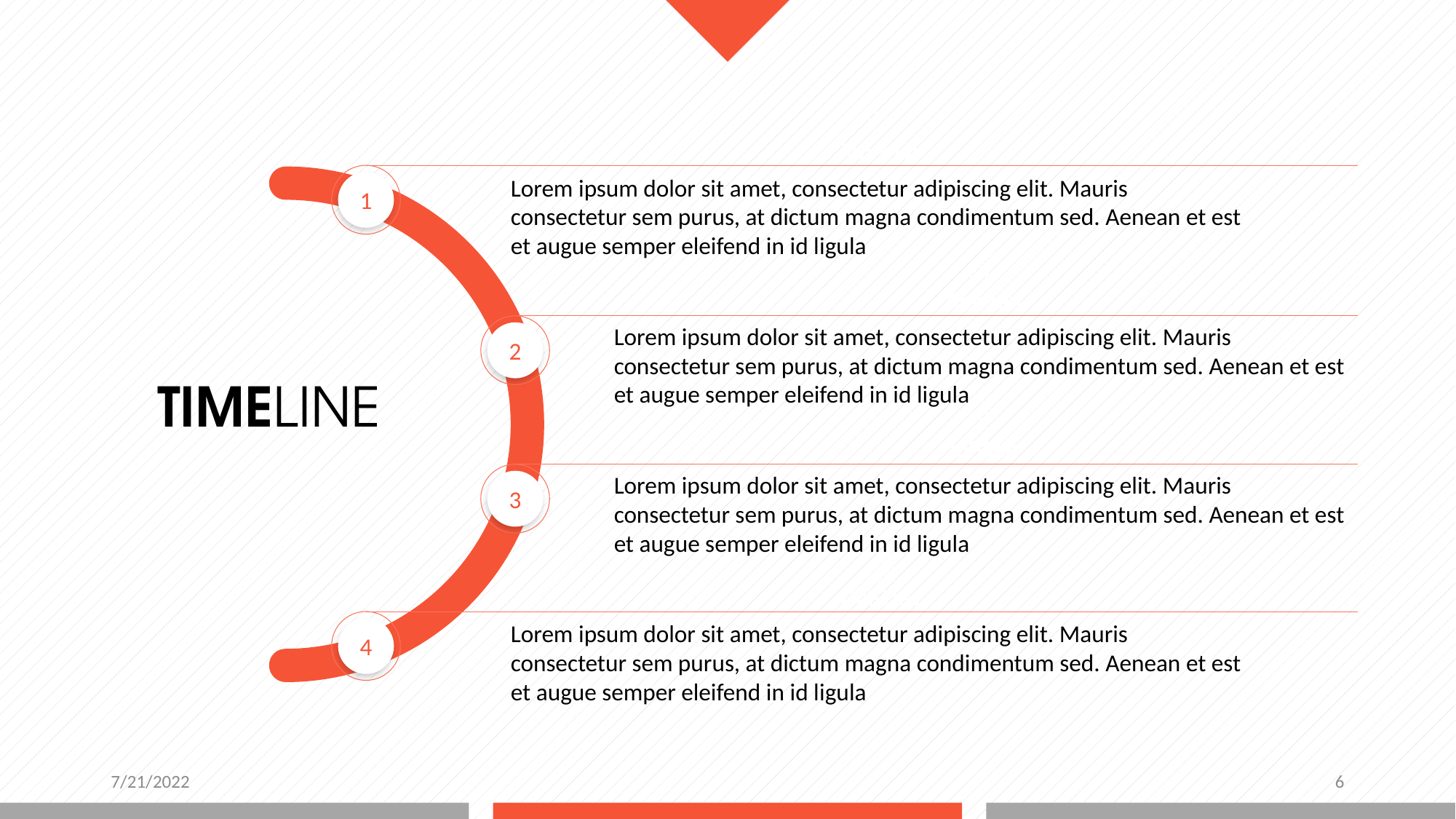

Jan-Mar

Lorem ipsum dolor sit amet, consectetur adipiscing elit. Mauris consectetur sem purus, at dictum magna condimentum sed. Aenean et est et augue semper eleifend in id ligula
1

Apr-Jun
Lorem ipsum dolor sit amet, consectetur adipiscing elit. Mauris consectetur sem purus, at dictum magna condimentum sed. Aenean et est et augue semper eleifend in id ligula

2
TIMELINE

Jul-Sep
Lorem ipsum dolor sit amet, consectetur adipiscing elit. Mauris consectetur sem purus, at dictum magna condimentum sed. Aenean et est et augue semper eleifend in id ligula

3

Oct-Des

Lorem ipsum dolor sit amet, consectetur adipiscing elit. Mauris consectetur sem purus, at dictum magna condimentum sed. Aenean et est et augue semper eleifend in id ligula
4
7/21/2022
6